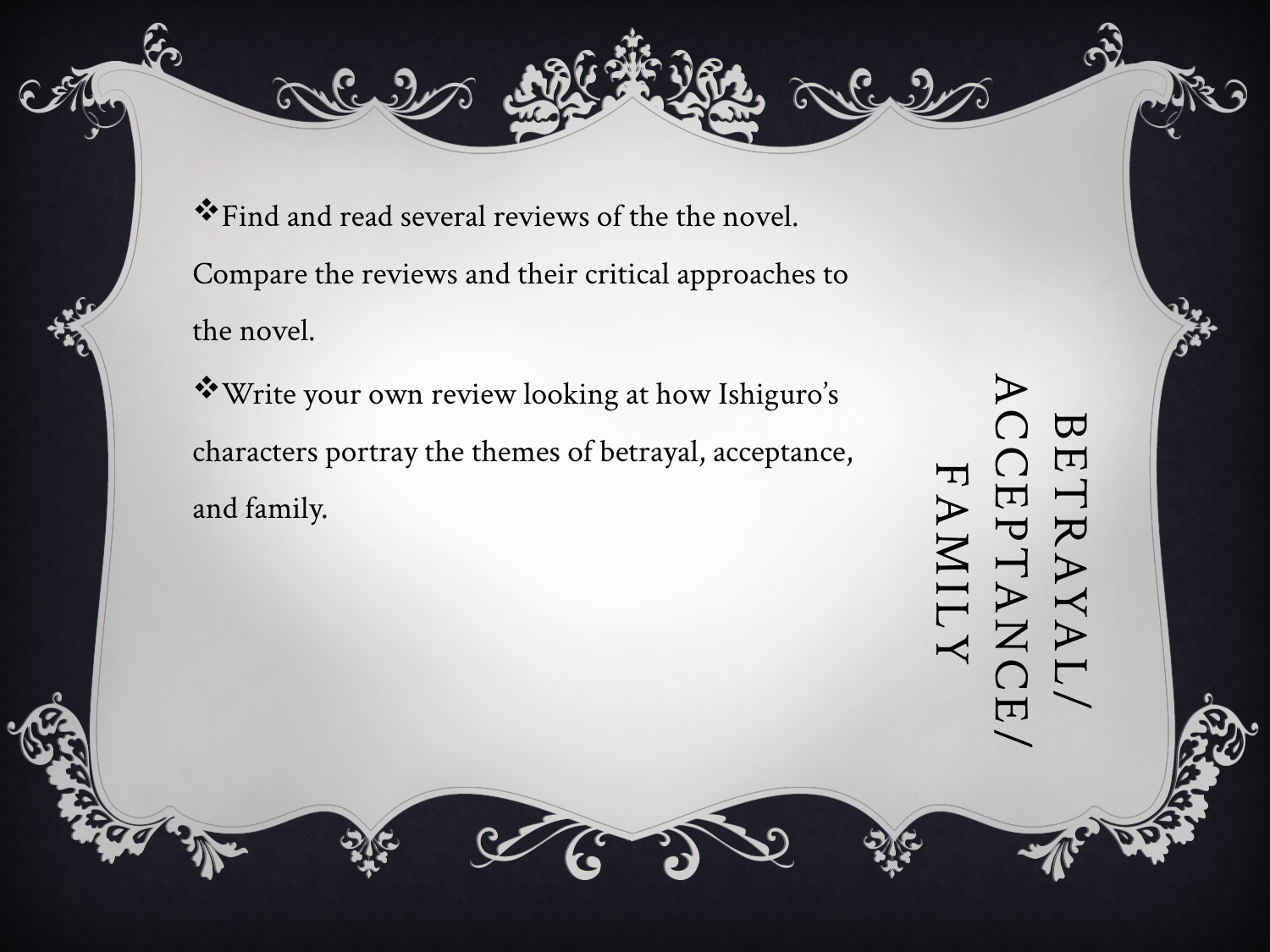

# Betrayal/Acceptance/Family
Find and read several reviews of the the novel.  Compare the reviews and their critical approaches to the novel.
Write your own review looking at how Ishiguro’s characters portray the themes of betrayal, acceptance, and family.